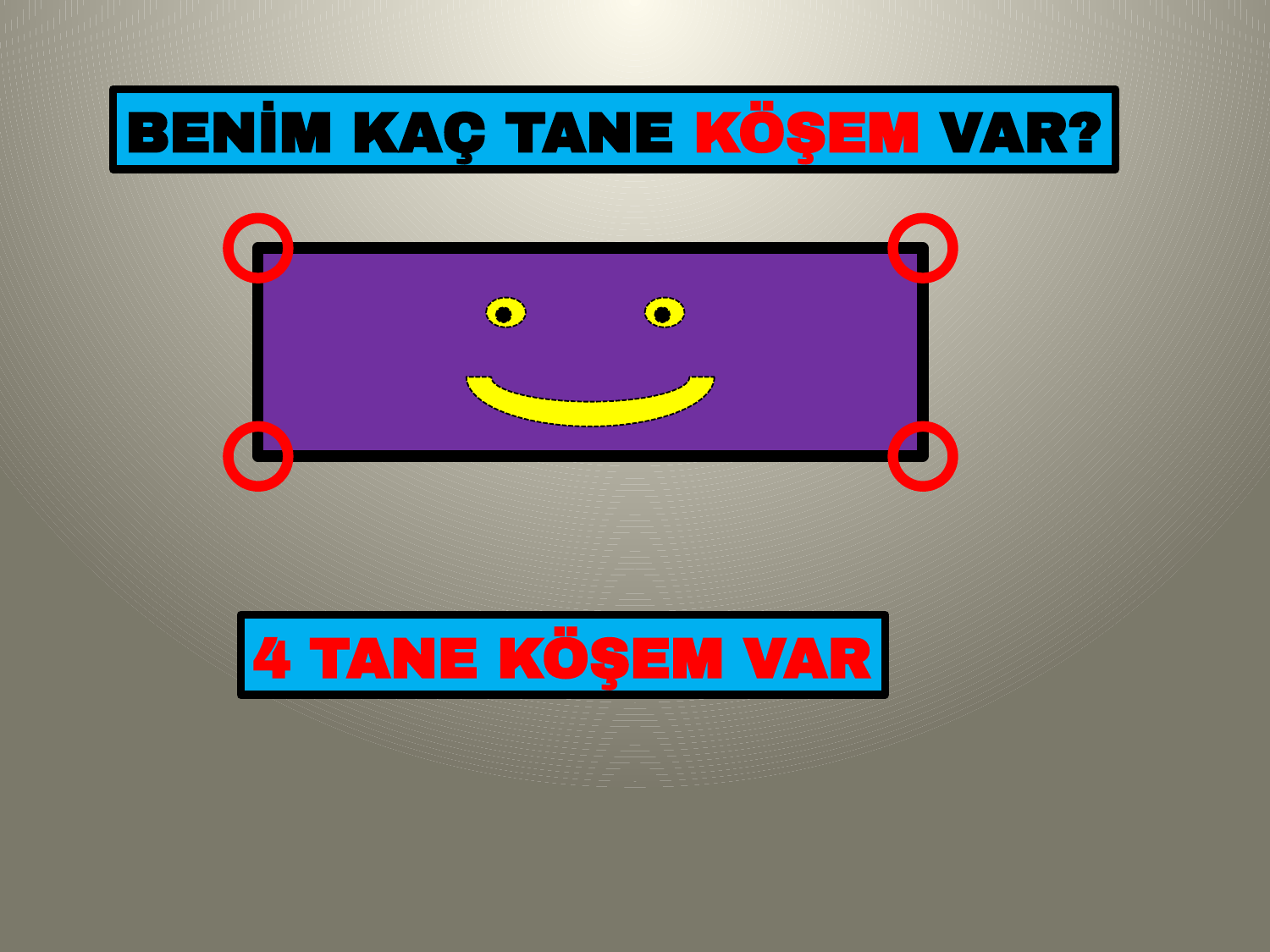

BENİM KAÇ TANE KÖŞEM VAR?

4 TANE KÖŞEM VAR